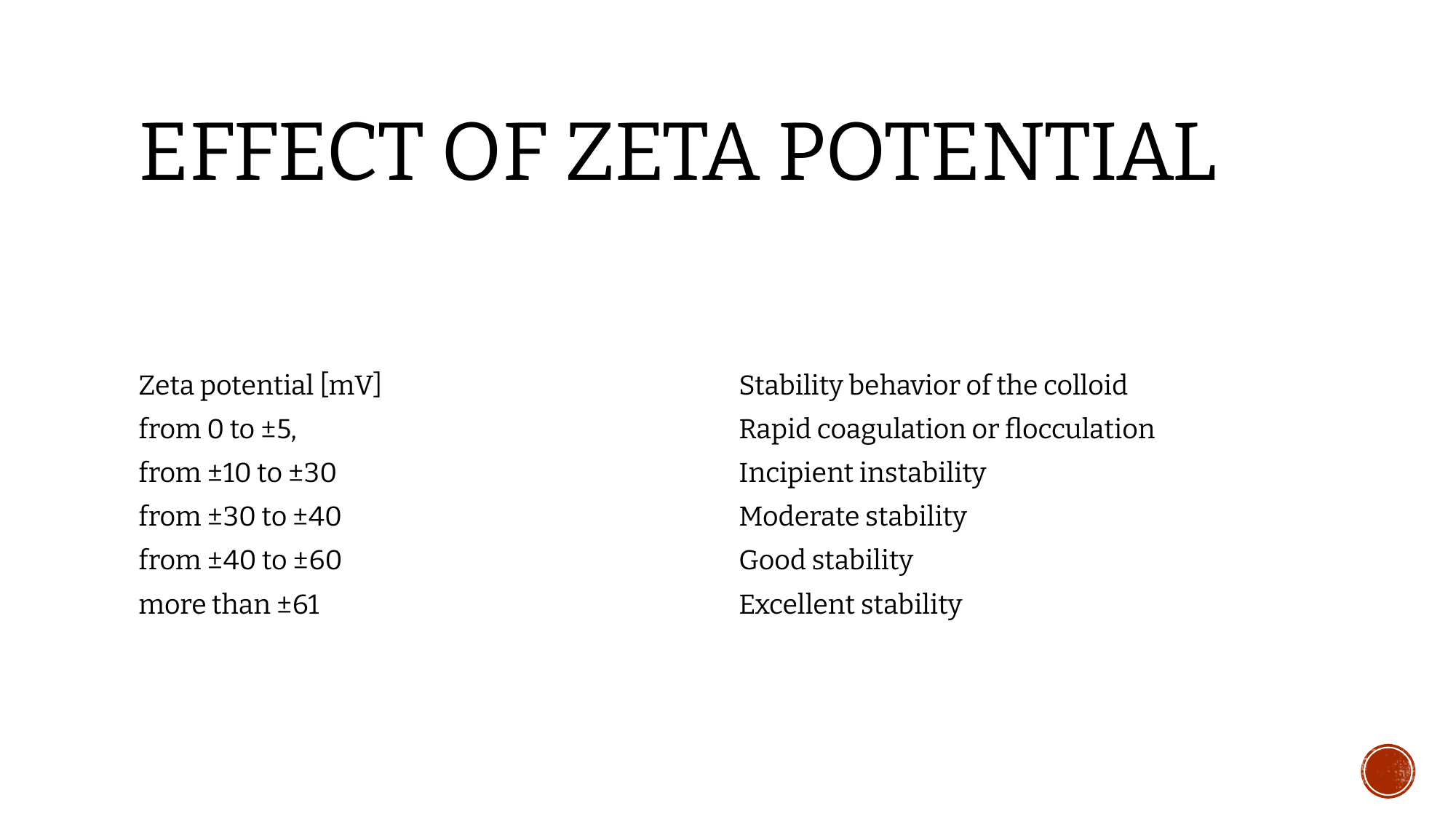

# EFFECT OF ZETA POTENTIAL
| Zeta potential [mV] | Stability behavior of the colloid |
| --- | --- |
| from 0 to ±5, | Rapid coagulation or flocculation |
| from ±10 to ±30 | Incipient instability |
| from ±30 to ±40 | Moderate stability |
| from ±40 to ±60 | Good stability |
| more than ±61 | Excellent stability |